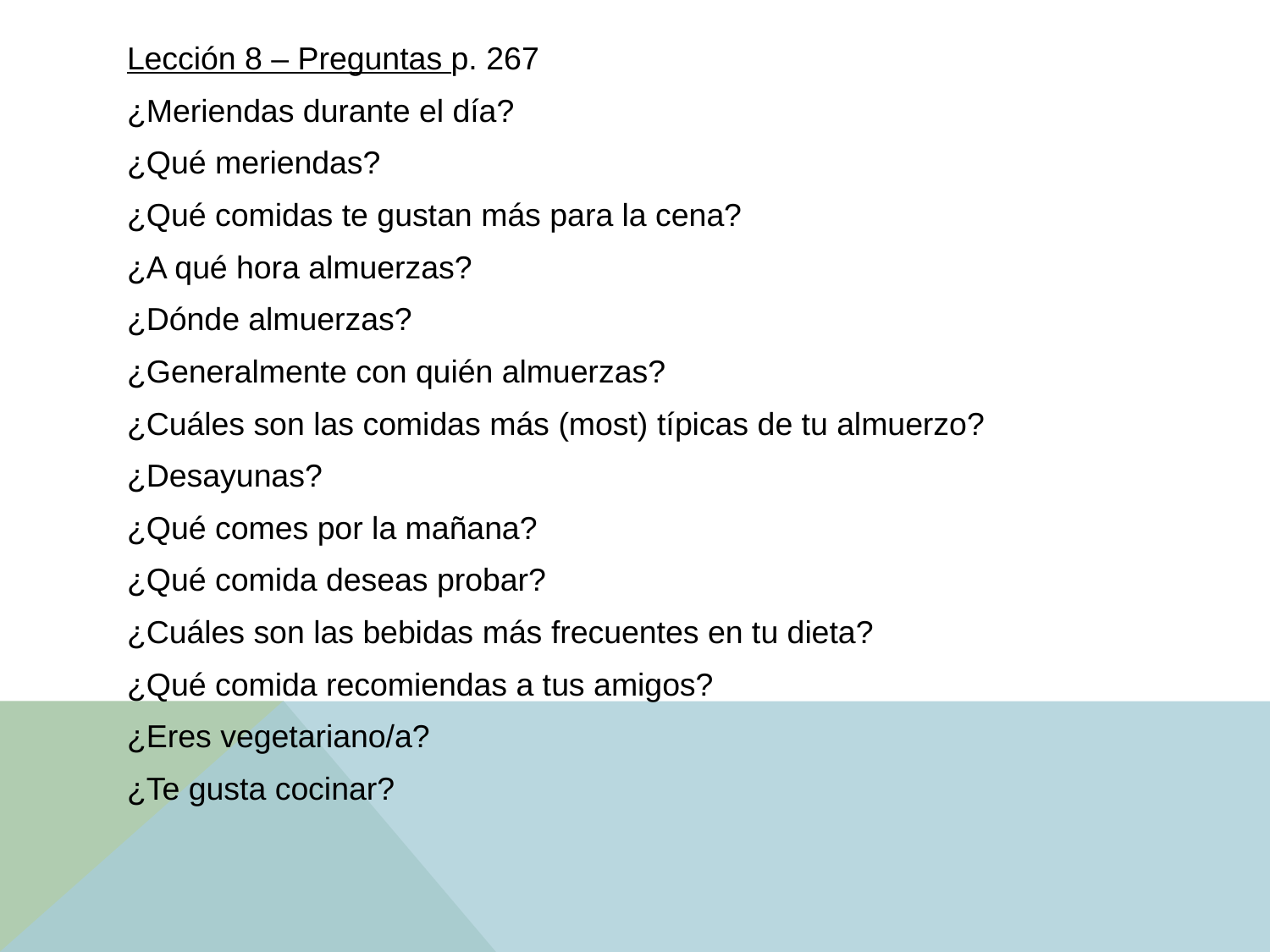

Lección 8 – Preguntas p. 267
¿Meriendas durante el día?
¿Qué meriendas?
¿Qué comidas te gustan más para la cena?
¿A qué hora almuerzas?
¿Dónde almuerzas?
¿Generalmente con quién almuerzas?
¿Cuáles son las comidas más (most) típicas de tu almuerzo?
¿Desayunas?
¿Qué comes por la mañana?
¿Qué comida deseas probar?
¿Cuáles son las bebidas más frecuentes en tu dieta?
¿Qué comida recomiendas a tus amigos?
¿Eres vegetariano/a?
¿Te gusta cocinar?